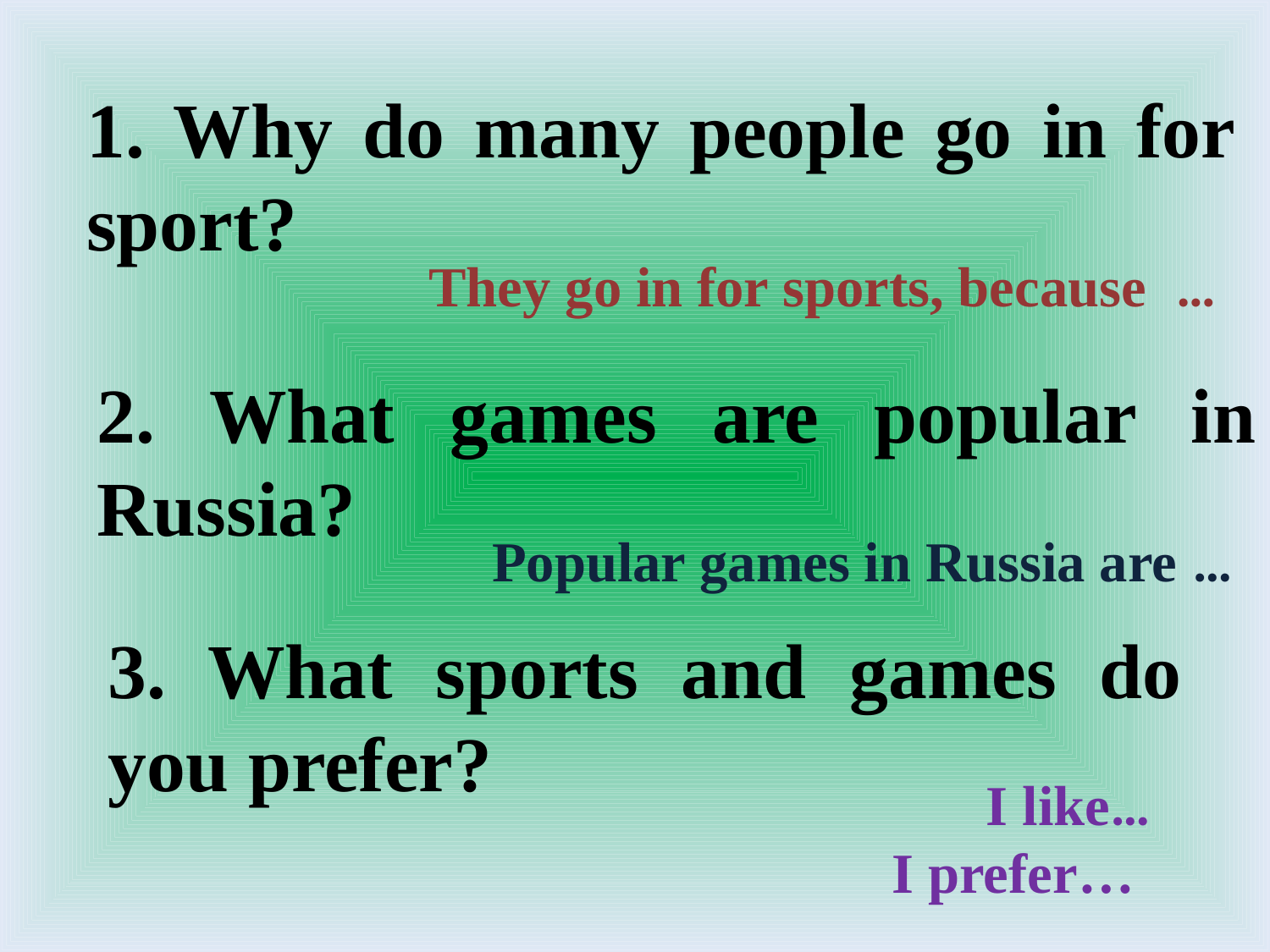

1. Why do many people go in for sport?
They go in for sports, because  …
2. What games are popular in Russia?
Popular games in Russia are …
3. What sports and games do you prefer?
I like…
I prefer…